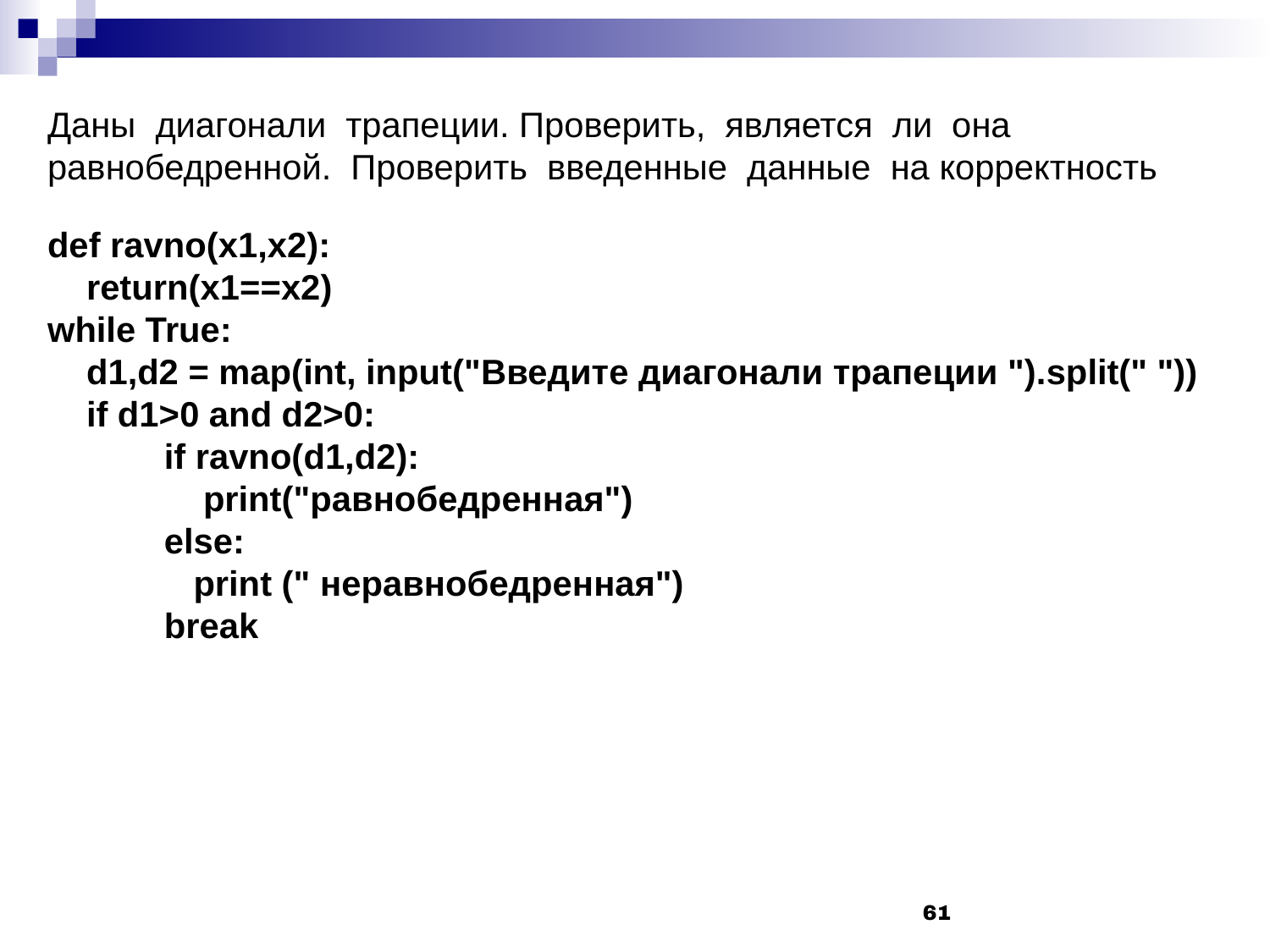

Даны  диагонали  трапеции. Проверить,  является  ли  она  равнобедренной.  Проверить  введенные  данные  на корректность
def ravno(x1,x2):
    return(x1==x2)
while True:
    d1,d2 = map(int, input("Введите диагонали трапеции ").split(" "))
    if d1>0 and d2>0:
            if ravno(d1,d2):
                print("равнобедренная")
            else:
               print (" неравнобедренная")
            break
61